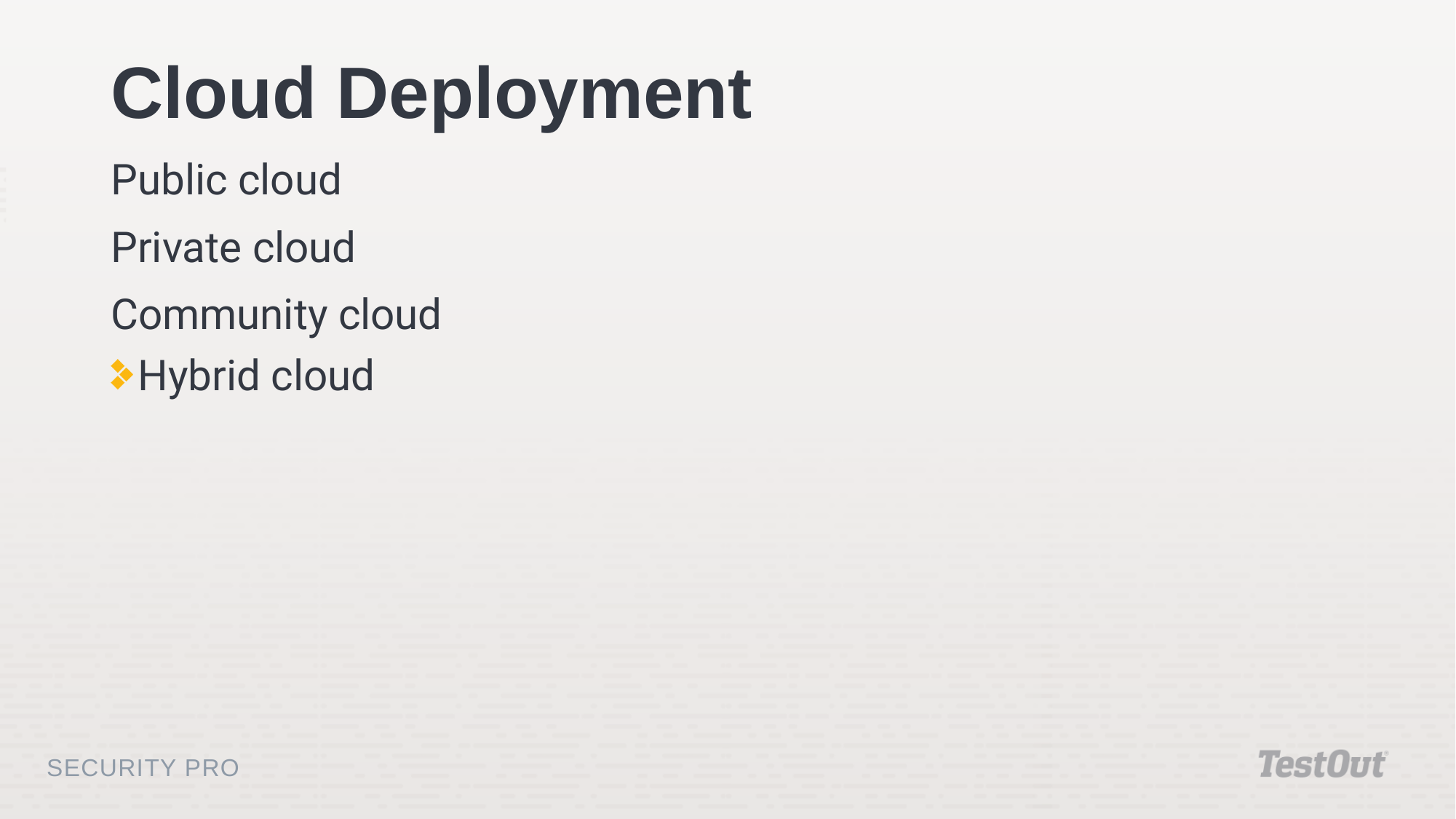

# Cloud Deployment
Public cloud
Private cloud
Community cloud
Hybrid cloud
Security Pro